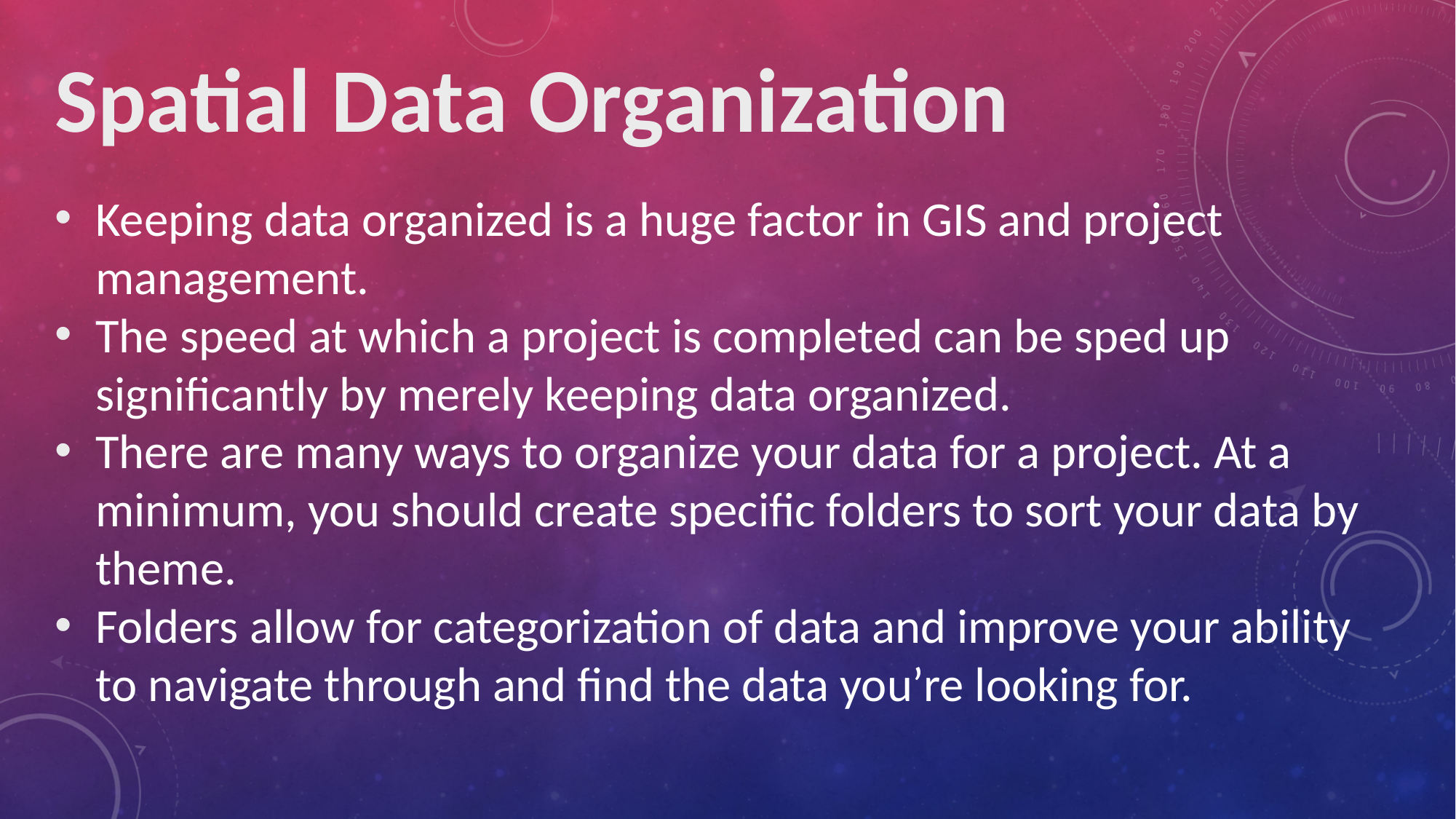

Spatial Data Organization
Keeping data organized is a huge factor in GIS and project management.
The speed at which a project is completed can be sped up significantly by merely keeping data organized.
There are many ways to organize your data for a project. At a minimum, you should create specific folders to sort your data by theme.
Folders allow for categorization of data and improve your ability to navigate through and find the data you’re looking for.